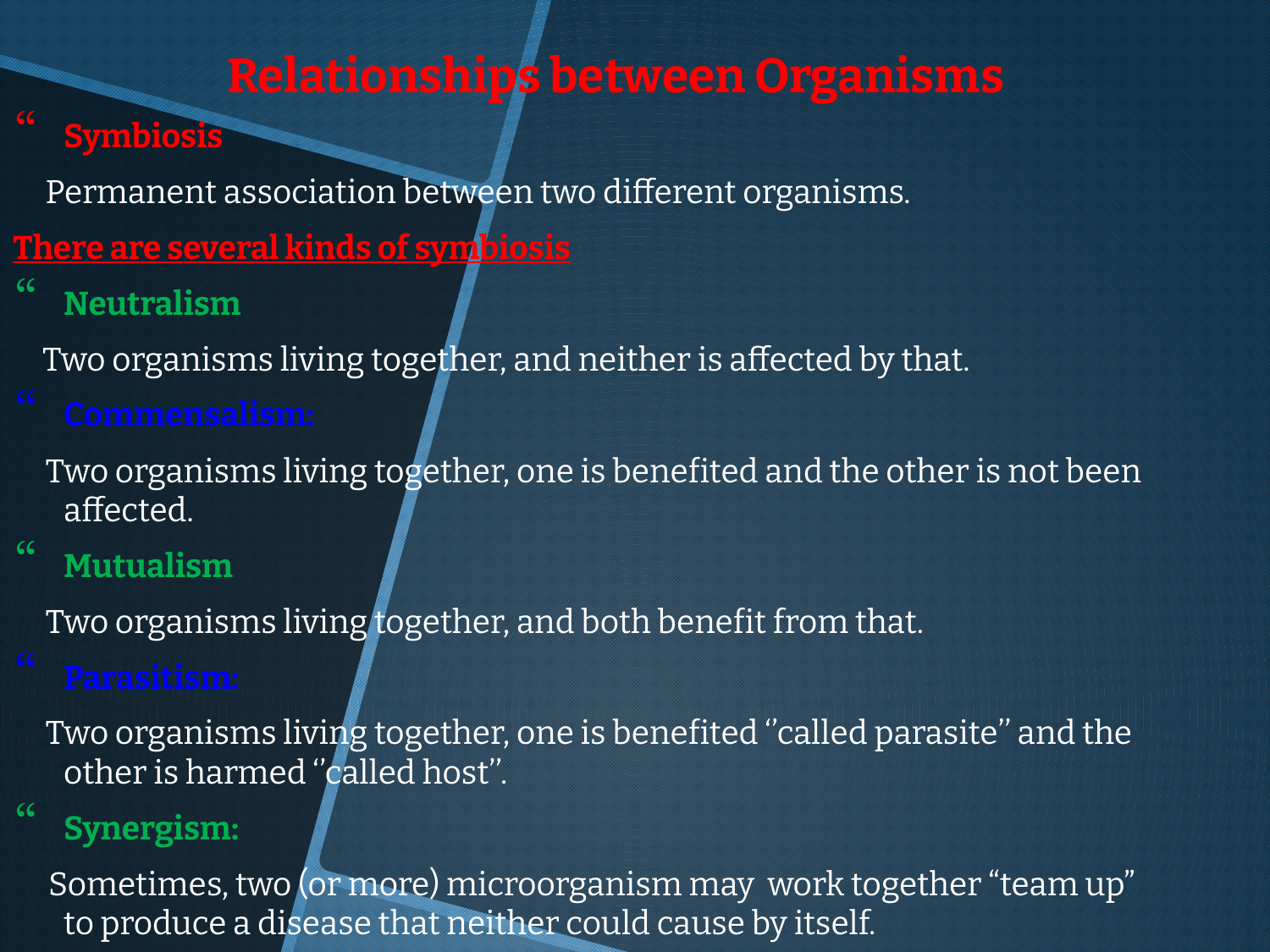

# Relationships between Organisms
Symbiosis
     Permanent association between two different organisms.
There are several kinds of symbiosis
Neutralism
     Two organisms living together, and neither is affected by that.
Commensalism:
     Two organisms living together, one is benefited and the other is not been affected.
Mutualism
     Two organisms living together, and both benefit from that.
Parasitism:
     Two organisms living together, one is benefited ‘’called parasite’’ and the other is harmed ‘’called host’’.
Synergism:
      Sometimes, two (or more) microorganism may  work together “team up” to produce a disease that neither could cause by itself.